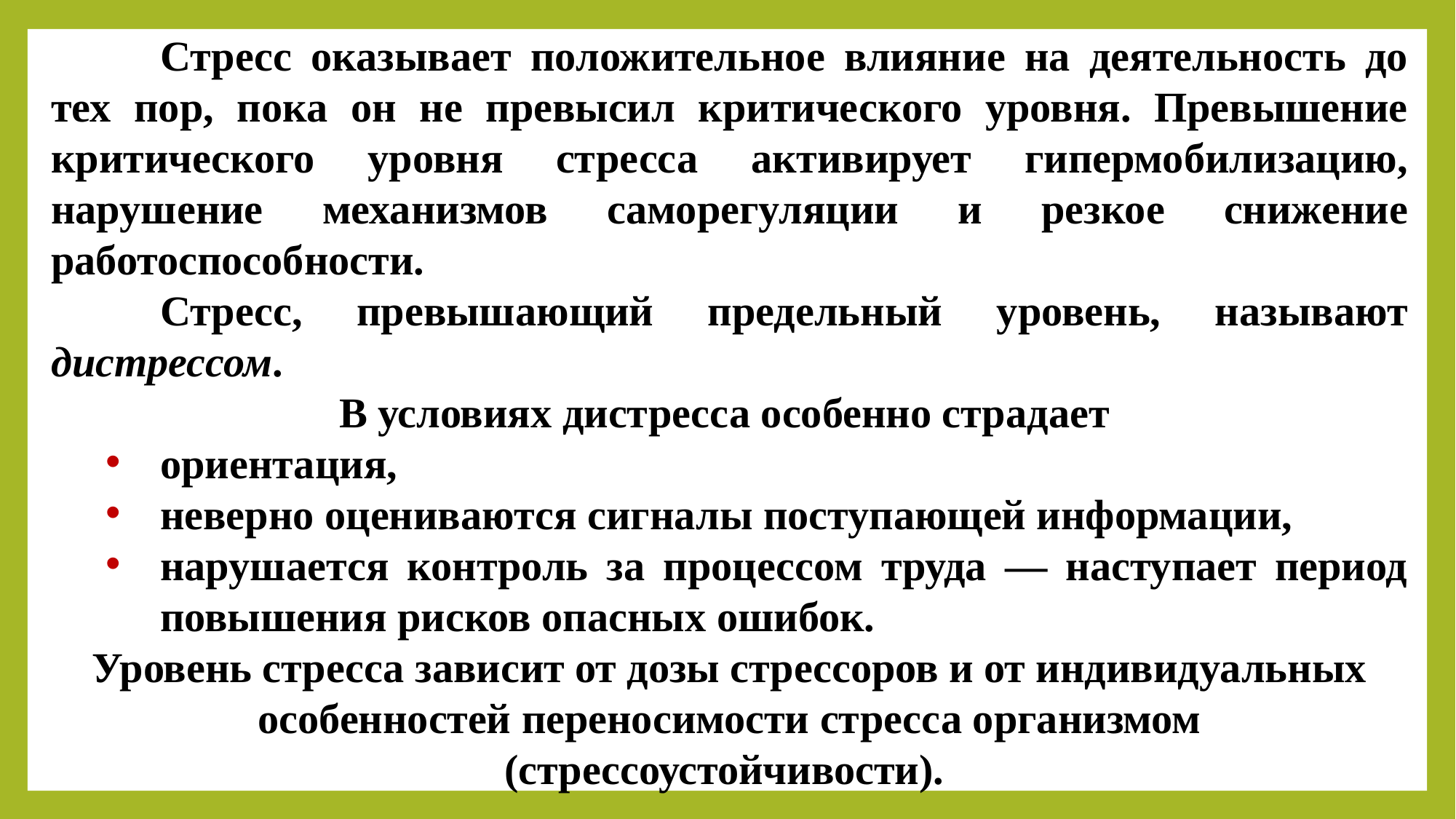

Стресс оказывает положительное влияние на деятельность до тех пор, пока он не превысил критического уровня. Превышение критического уровня стресса активирует гипермобилизацию, нарушение механизмов саморегуляции и резкое снижение работоспособности.
	Стресс, превышающий предельный уровень, называют дистрессом.
В условиях дистресса особенно страдает
ориентация,
неверно оцениваются сигналы поступающей информации,
нарушается контроль за процессом труда — наступает период повышения рисков опасных ошибок.
Уровень стресса зависит от дозы стрессоров и от индивидуальных особенностей переносимости стресса организмом (стрессоустойчивости).